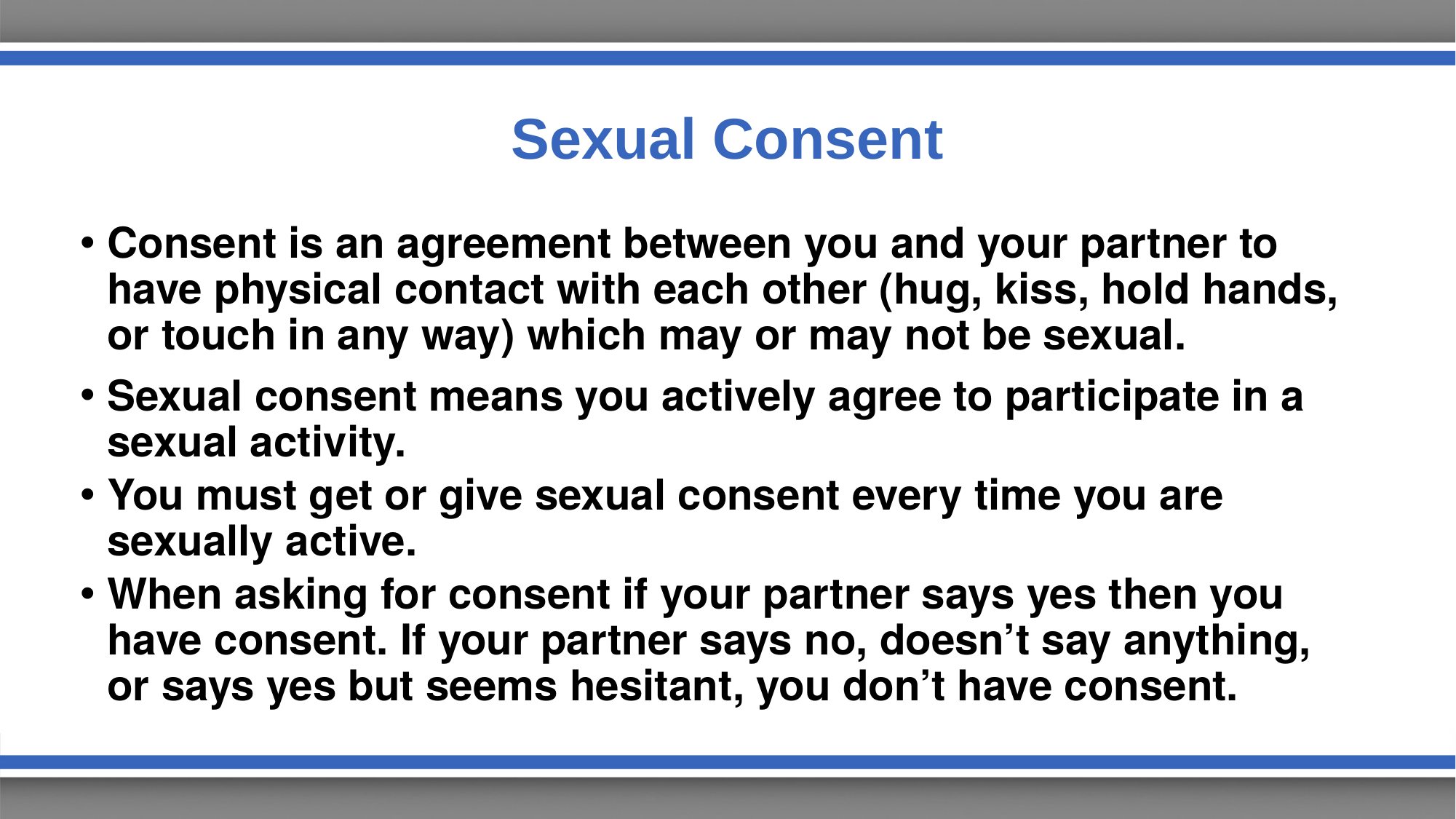

# Sexual Consent
Consent is an agreement between you and your partner to have physical contact with each other (hug, kiss, hold hands, or touch in any way) which may or may not be sexual.
Sexual consent means you actively agree to participate in a sexual activity.
You must get or give sexual consent every time you are sexually active.
When asking for consent if your partner says yes then you have consent. If your partner says no, doesn’t say anything, or says yes but seems hesitant, you don’t have consent.